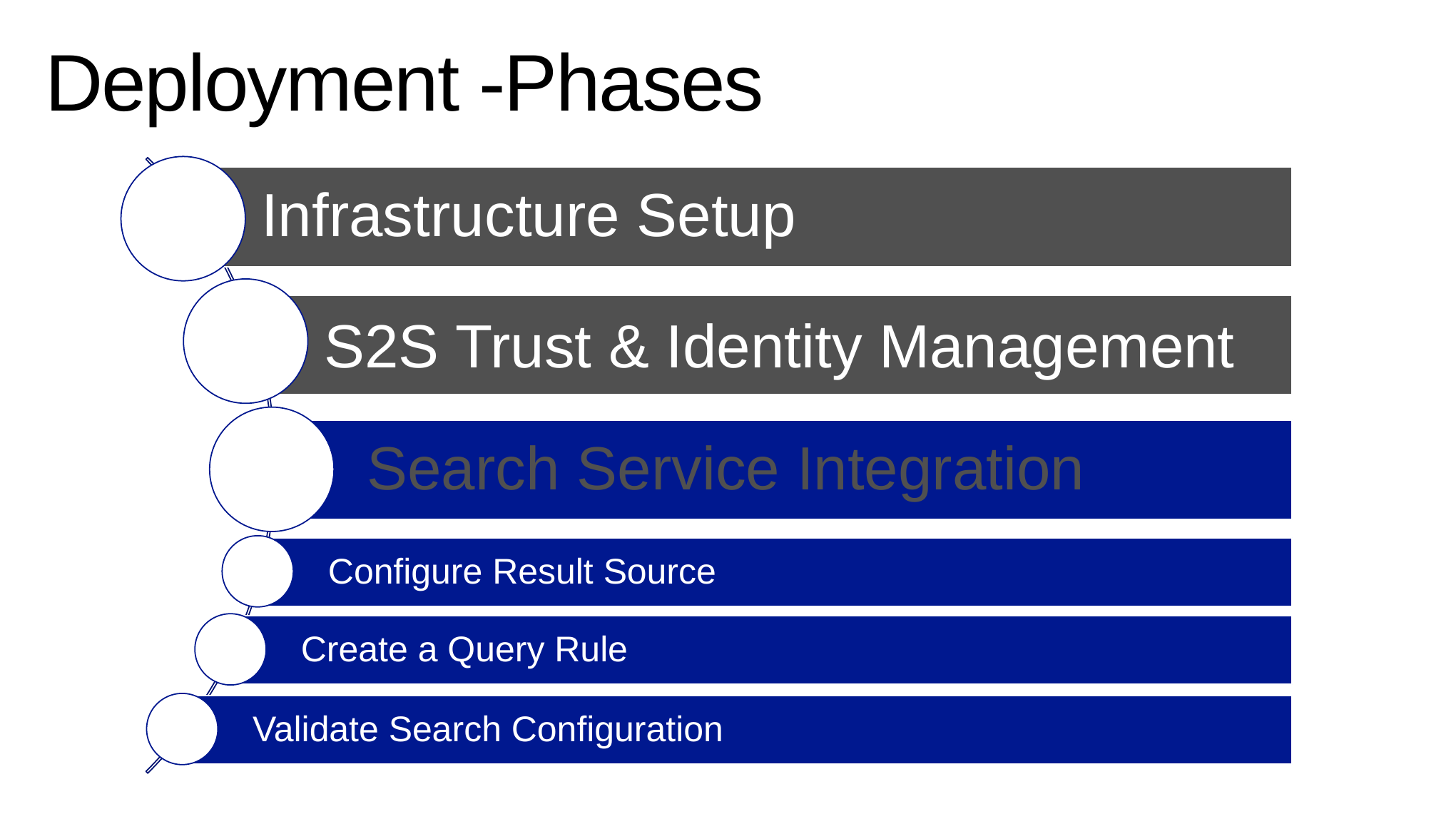

# Deployment -Phases
√

Infrastructure Setup
√

S2S Trust & Identity Management

 Search Service Integration

      Configure Result Source

      Create a Query Rule

      Validate Search Configuration